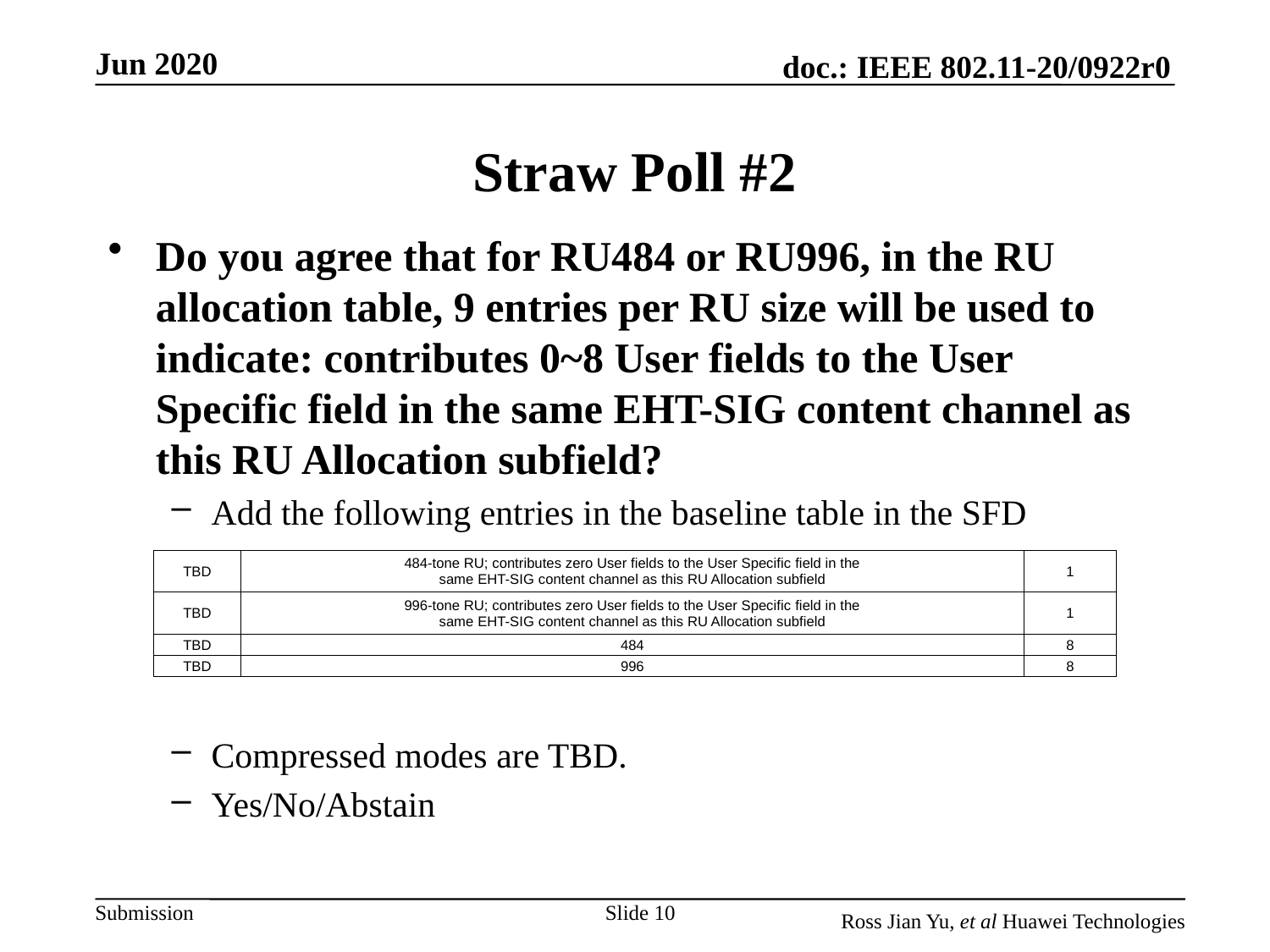

# Straw Poll #2
Do you agree that for RU484 or RU996, in the RU allocation table, 9 entries per RU size will be used to indicate: contributes 0~8 User fields to the User Specific field in the same EHT-SIG content channel as this RU Allocation subfield?
Add the following entries in the baseline table in the SFD

Compressed modes are TBD.
Yes/No/Abstain

| TBD | 484-tone RU; contributes zero User fields to the User Specific field in the same EHT-SIG content channel as this RU Allocation subfield | 1 |
| --- | --- | --- |
| TBD | 996-tone RU; contributes zero User fields to the User Specific field in the same EHT-SIG content channel as this RU Allocation subfield | 1 |
| TBD | 484 | 8 |
| TBD | 996 | 8 |
Slide 10